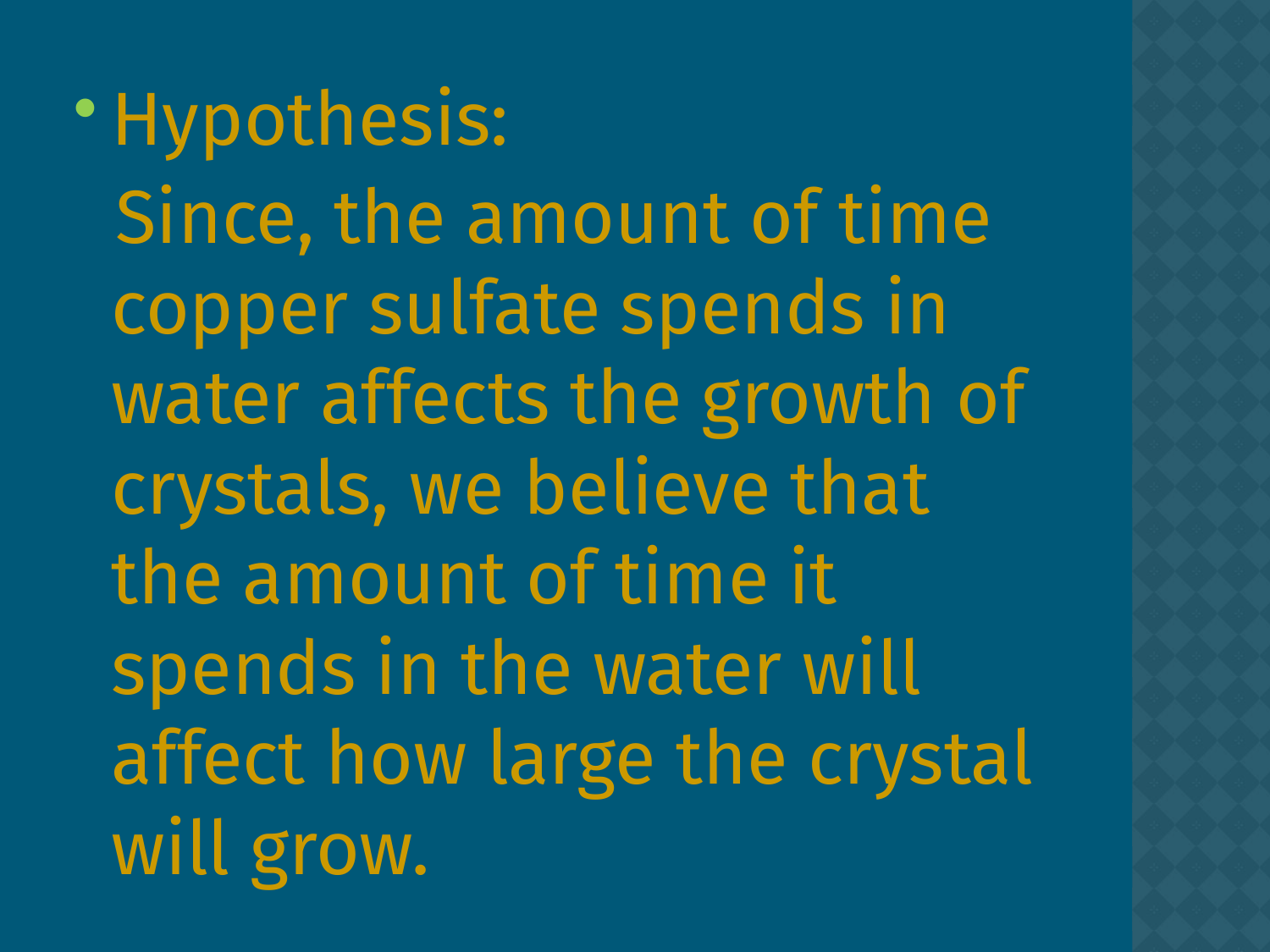

Hypothesis:
  Since, the amount of time copper sulfate spends in water affects the growth of crystals, we believe that the amount of time it spends in the water will affect how large the crystal will grow.